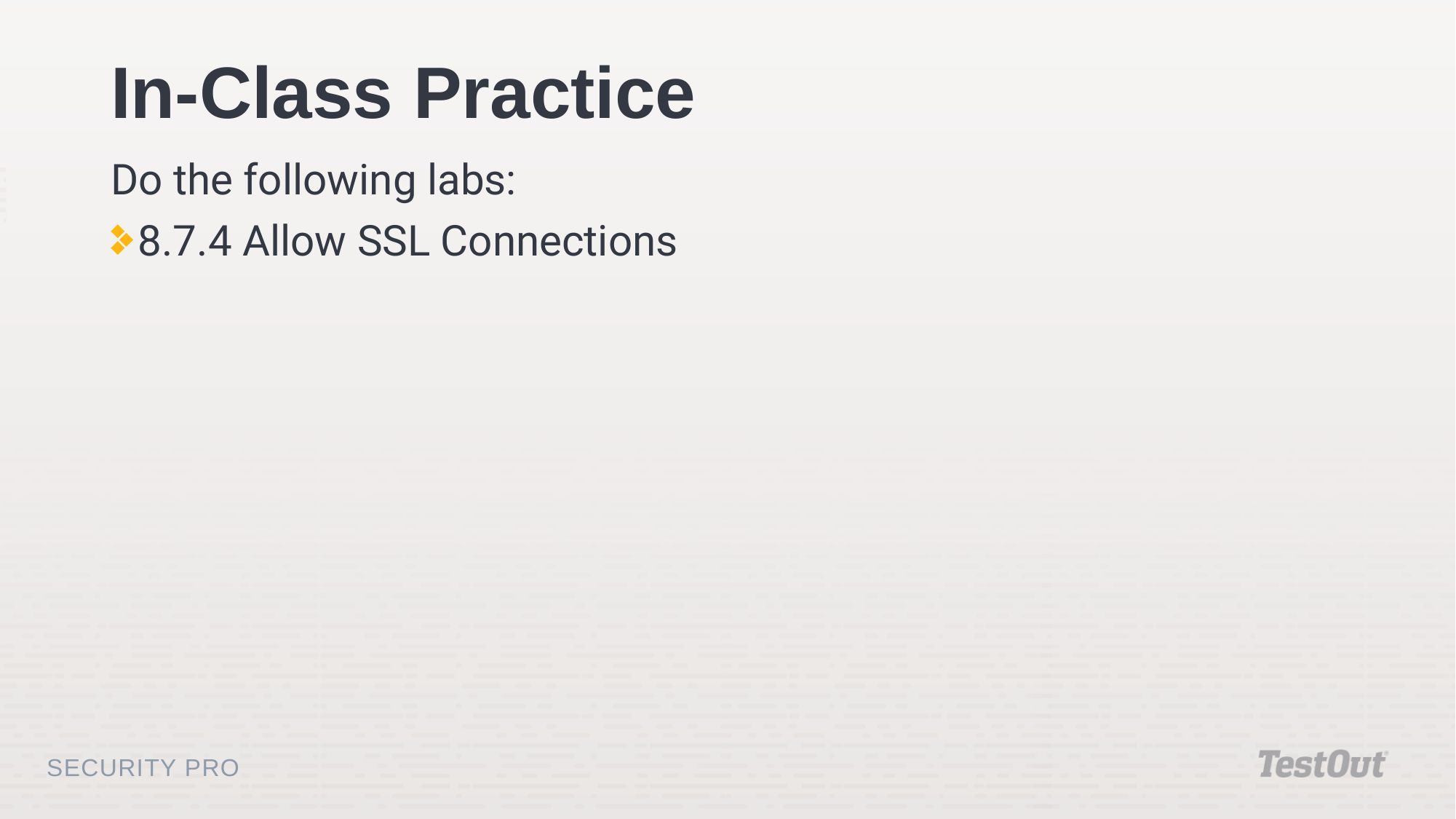

# In-Class Practice
Do the following labs:
8.7.4 Allow SSL Connections
Security Pro